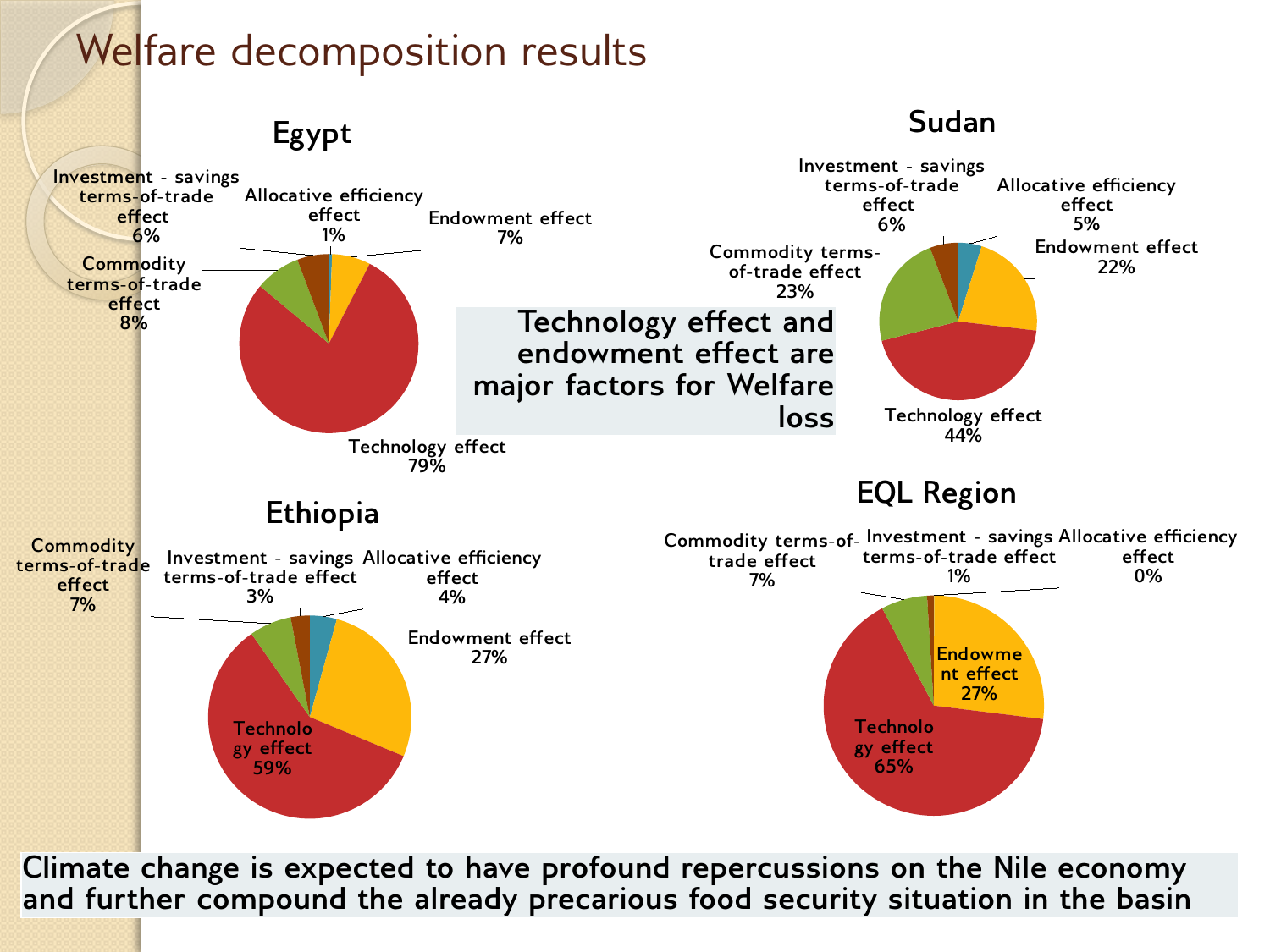

# Welfare decomposition results

### Chart:

| Category | Sudan |
|---|---|
| Allocative efficiency effect | -190.0 |
| Endowment effect | -866.0 |
| Technology effect | -1737.0 |
| Commodity terms-of-trade effect | -910.0 |
| Investment - savings terms-of-trade effect  | 228.0 |

### Chart:

| Category | Egypt |
|---|---|
| Allocative efficiency effect | -80.0 |
| Endowment effect | -948.0 |
| Technology effect | -10727.0 |
| Commodity terms-of-trade effect | -1121.0 |
| Investment - savings terms-of-trade effect  | -781.0 |
| Technology effect and endowment effect are major factors for Welfare loss |
| --- |

### Chart:

| Category | EQL Region |
|---|---|
| Allocative efficiency effect | 13.0 |
| Endowment effect | -5629.0 |
| Technology effect | -13667.0 |
| Commodity terms-of-trade effect | 1419.0 |
| Investment - savings terms-of-trade effect  | -204.0 |

### Chart:

| Category | Ethiopia |
|---|---|
| Allocative efficiency effect | -455.0 |
| Endowment effect | -2857.0 |
| Technology effect | -6243.0 |
| Commodity terms-of-trade effect | 708.0 |
| Investment - savings terms-of-trade effect  | -321.0 |
| Climate change is expected to have profound repercussions on the Nile economy and further compound the already precarious food security situation in the basin |
| --- |